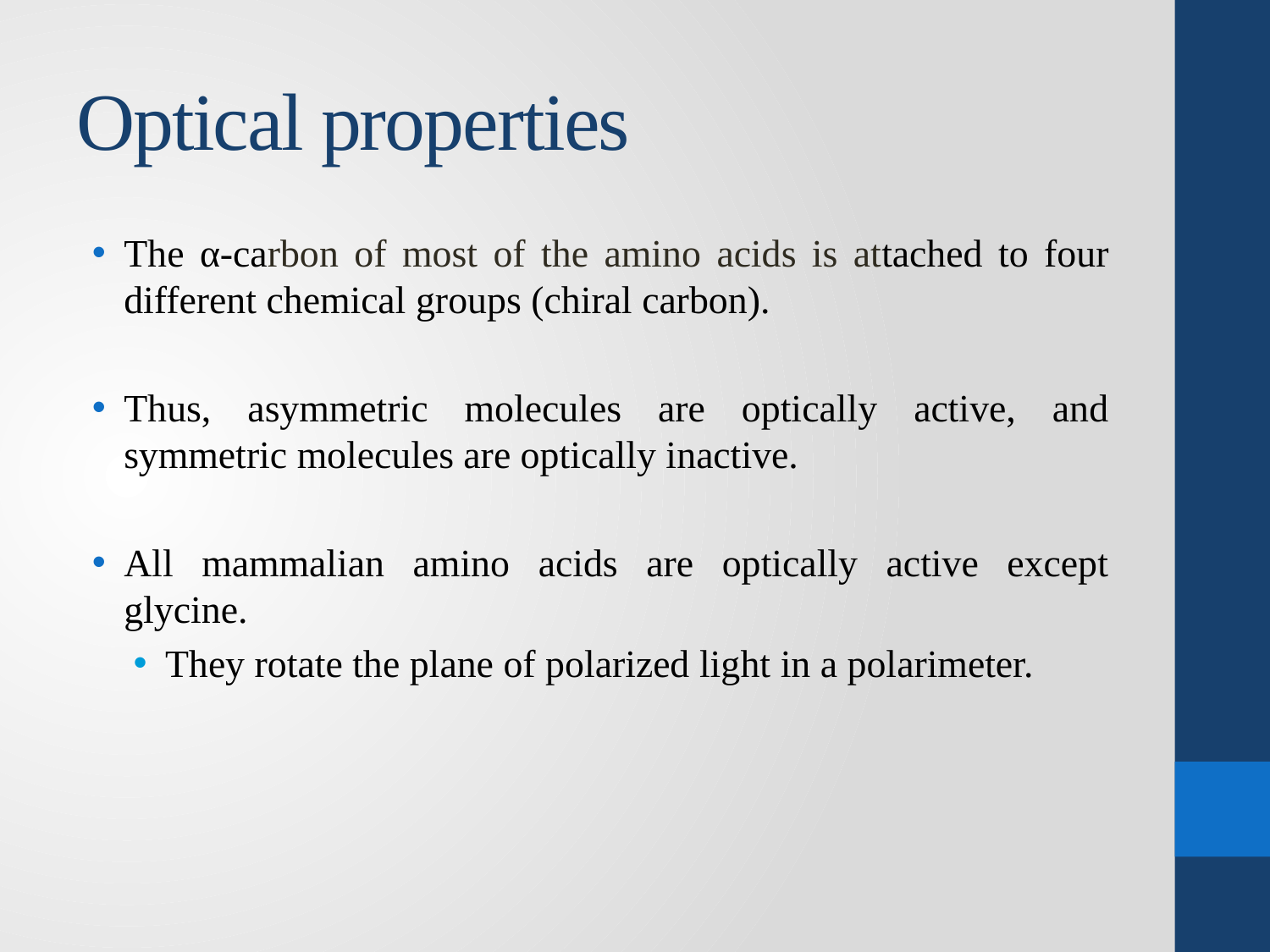

# Optical properties
The α-carbon of most of the amino acids is attached to four different chemical groups (chiral carbon).

Thus, asymmetric molecules are optically active, and symmetric molecules are optically inactive.

All mammalian amino acids are optically active except glycine.
They rotate the plane of polarized light in a polarimeter.